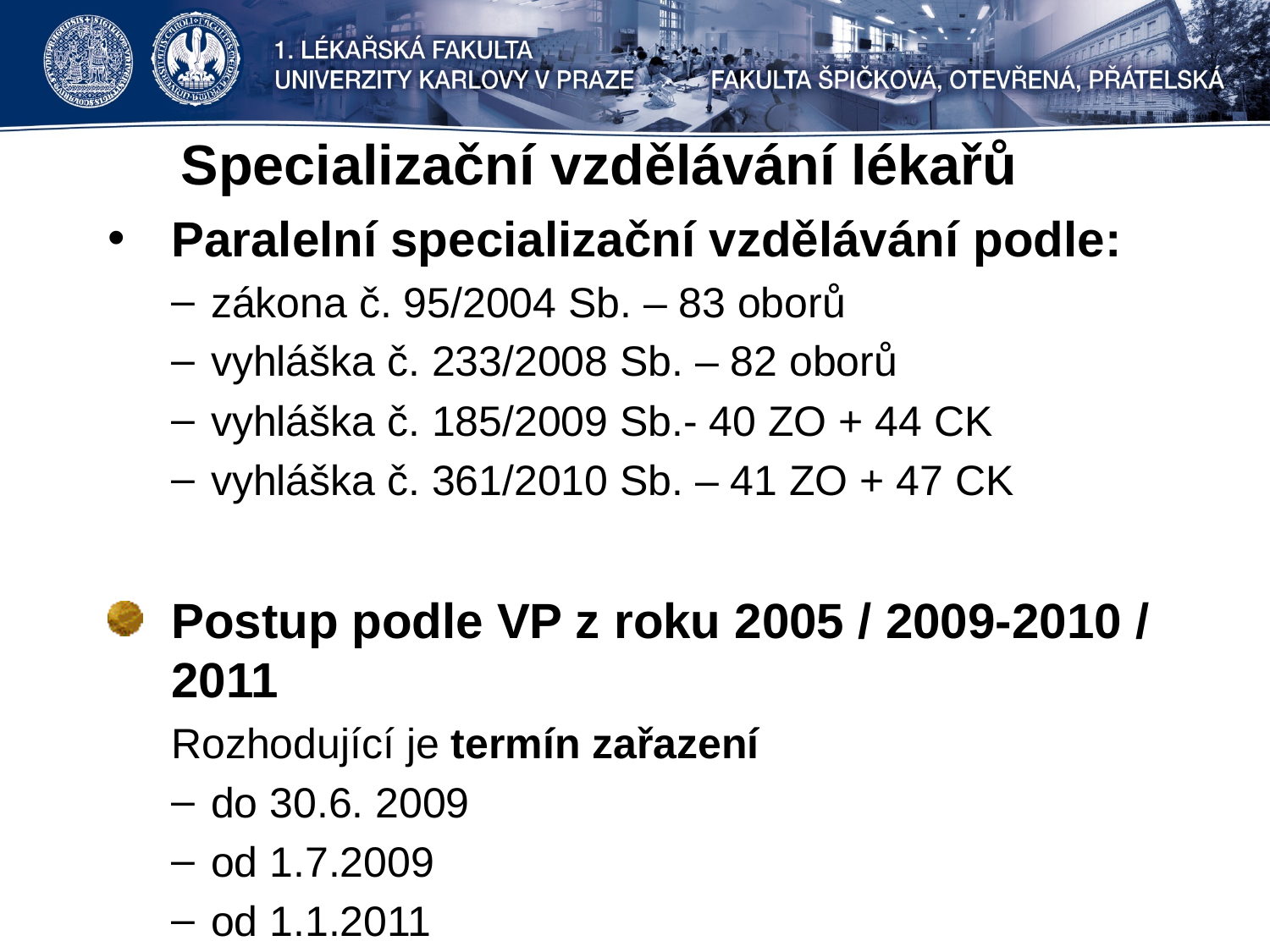

# Specializační vzdělávání lékařů v současné době
Paralelní specializační vzdělávání podle:
zákona č. 95/2004 Sb. – 83 oborů
vyhláška č. 233/2008 Sb. – 82 oborů
vyhláška č. 185/2009 Sb.- 40 ZO + 44 CK
vyhláška č. 361/2010 Sb. – 41 ZO + 47 CK

Postup podle VP z roku 2005 / 2009-2010 / 2011
Rozhodující je termín zařazení
do 30.6. 2009
od 1.7.2009
od 1.1.2011